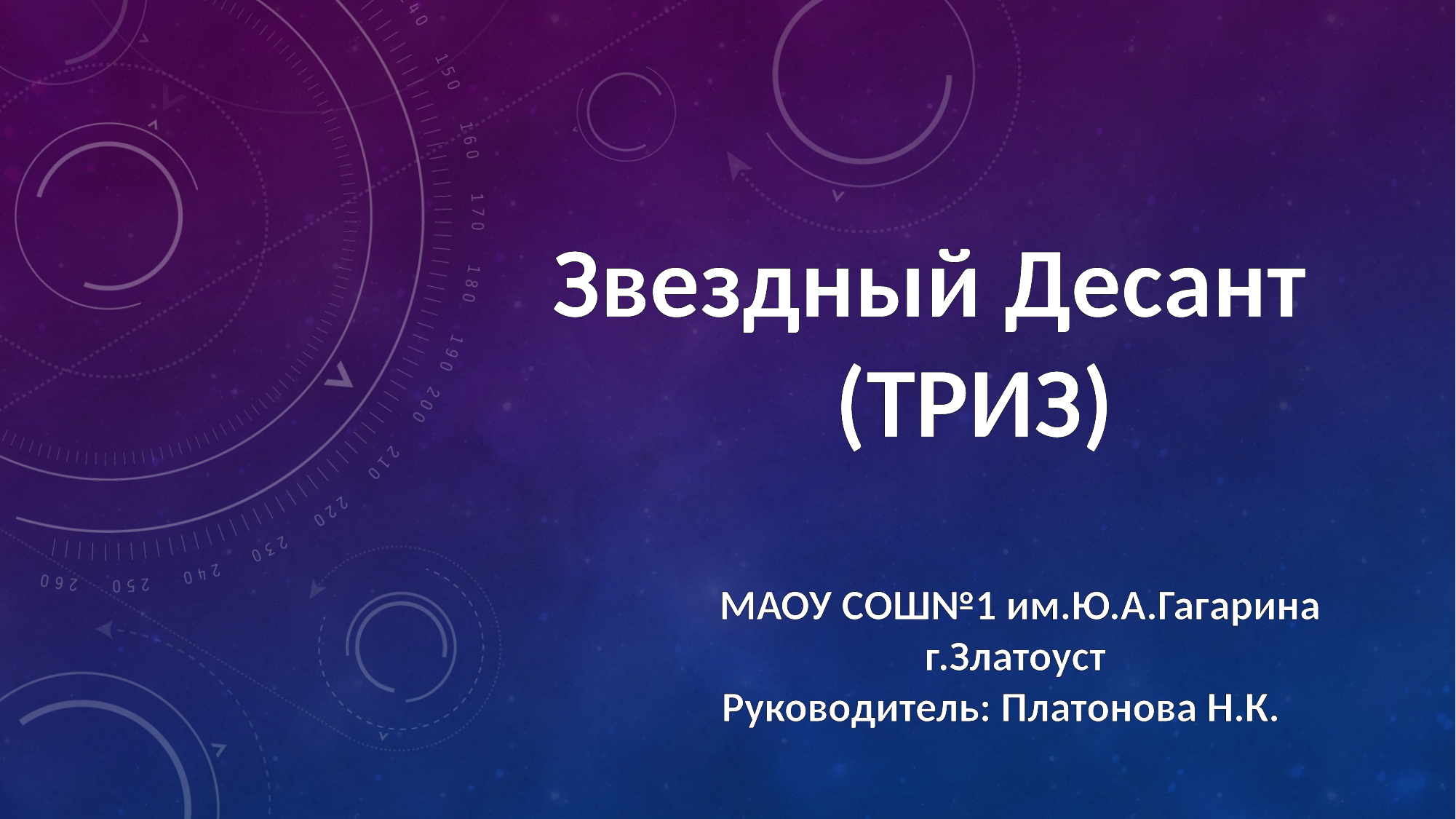

Звездный Десант
                         (ТРИЗ)

                                                                    МАОУ СОШ№1 им.Ю.А.Гагарина
                                                                   г.Златоуст
                                                                Руководитель: Платонова Н.К.